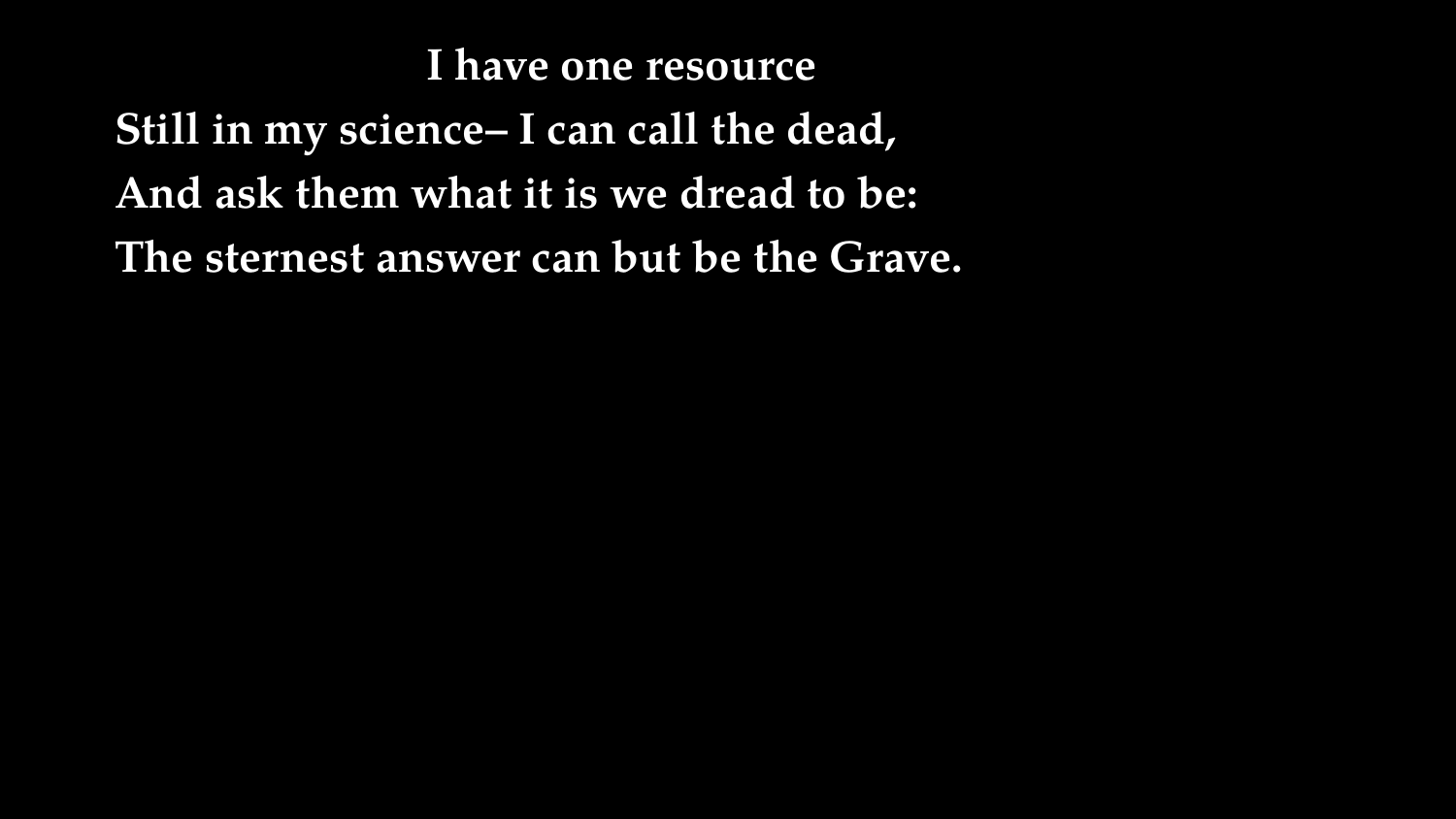

# I have one resource Still in my science– I can call the dead, And ask them what it is we dread to be: The sternest answer can but be the Grave.